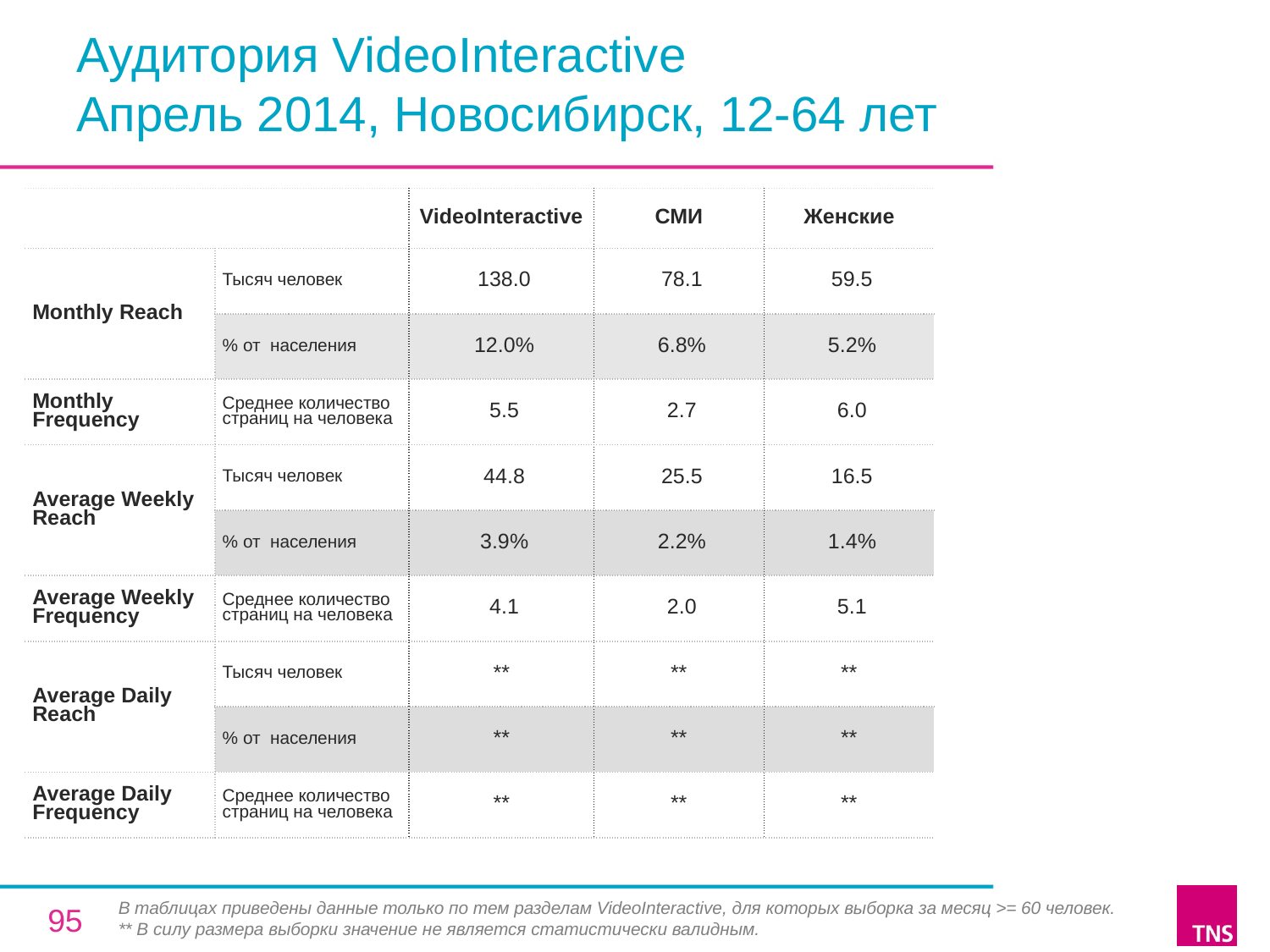

# Аудитория VideoInteractive Апрель 2014, Новосибирск, 12-64 лет
|  |  | VideoInteractive | СМИ | Женские |
| --- | --- | --- | --- | --- |
| Monthly Reach | Тысяч человек | 138.0 | 78.1 | 59.5 |
|  | % от населения | 12.0% | 6.8% | 5.2% |
| Monthly Frequency | Среднее количество страниц на человека | 5.5 | 2.7 | 6.0 |
| Average Weekly Reach | Тысяч человек | 44.8 | 25.5 | 16.5 |
|  | % от населения | 3.9% | 2.2% | 1.4% |
| Average Weekly Frequency | Среднее количество страниц на человека | 4.1 | 2.0 | 5.1 |
| Average Daily Reach | Тысяч человек | \*\* | \*\* | \*\* |
|  | % от населения | \*\* | \*\* | \*\* |
| Average Daily Frequency | Среднее количество страниц на человека | \*\* | \*\* | \*\* |
В таблицах приведены данные только по тем разделам VideoInteractive, для которых выборка за месяц >= 60 человек.
** В силу размера выборки значение не является статистически валидным.
95